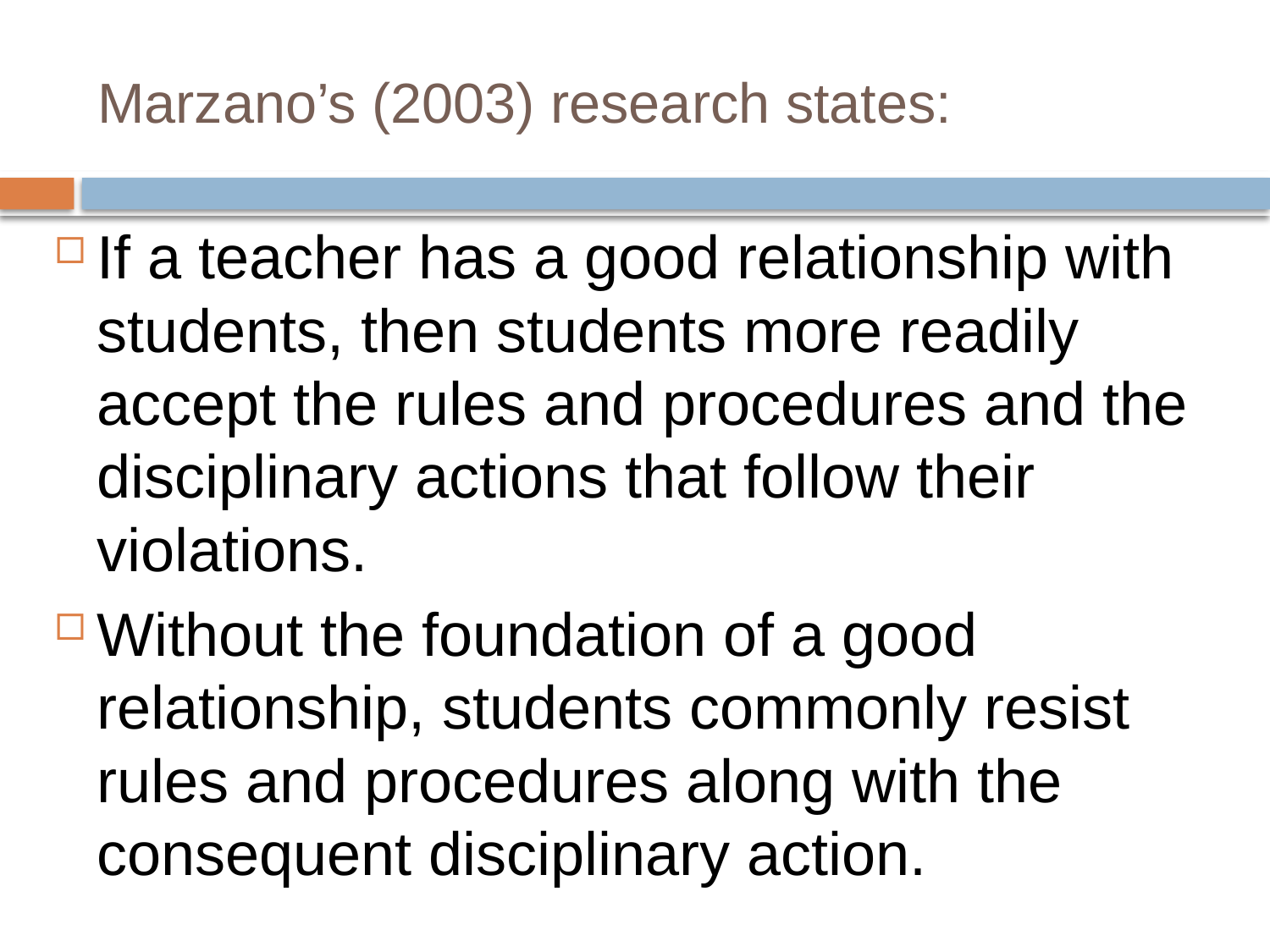

# Marzano’s (2003) research states:
If a teacher has a good relationship with students, then students more readily accept the rules and procedures and the disciplinary actions that follow their violations.
Without the foundation of a good relationship, students commonly resist rules and procedures along with the consequent disciplinary action.